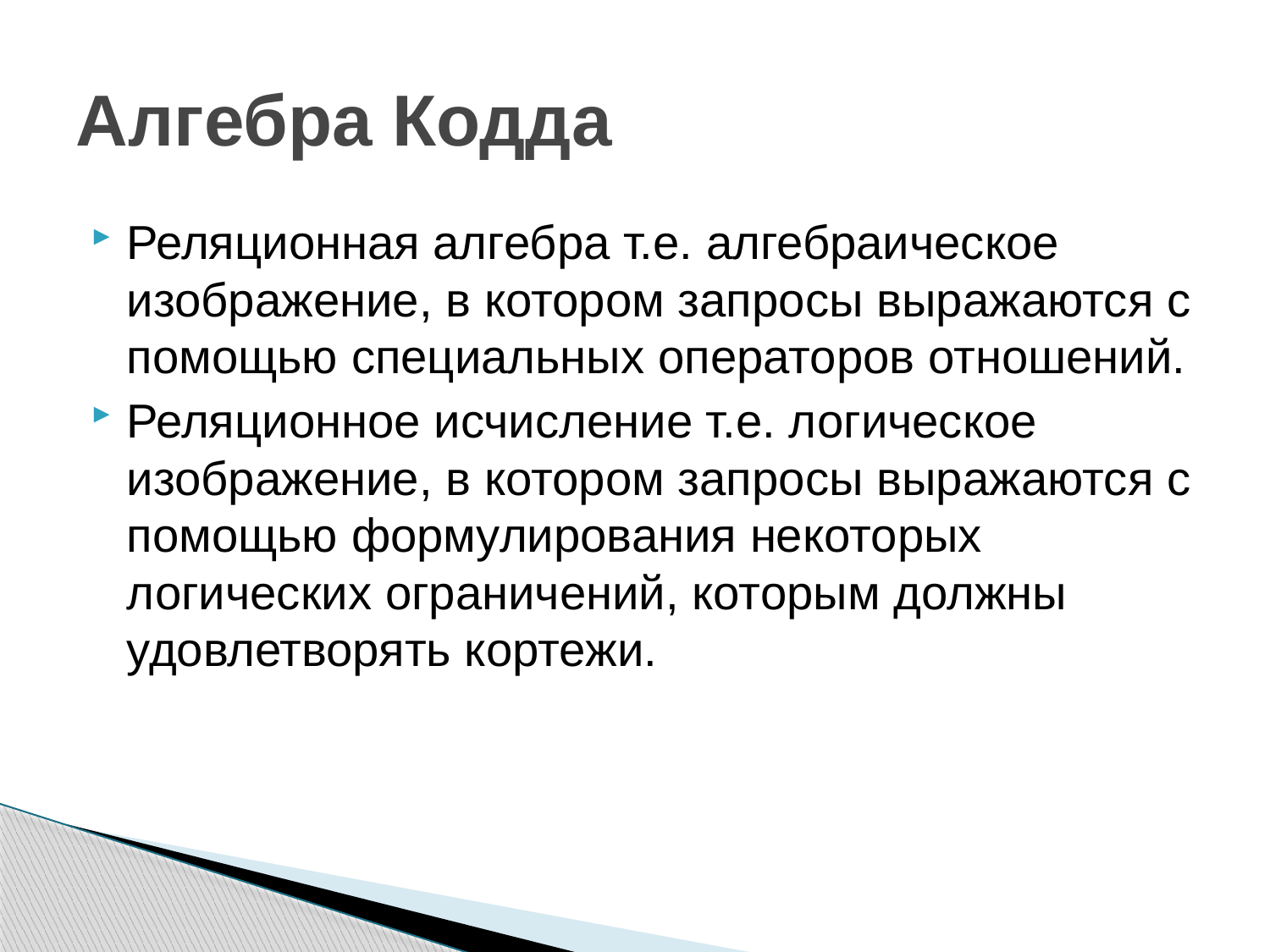

# Алгебра Кодда
Реляционная алгебра т.е. алгебраическое изображение, в котором запросы выражаются с помощью специальных операторов отношений.
Реляционное исчисление т.е. логическое изображение, в котором запросы выражаются с помощью формулирования некоторых логических ограничений, которым должны удовлетворять кортежи.